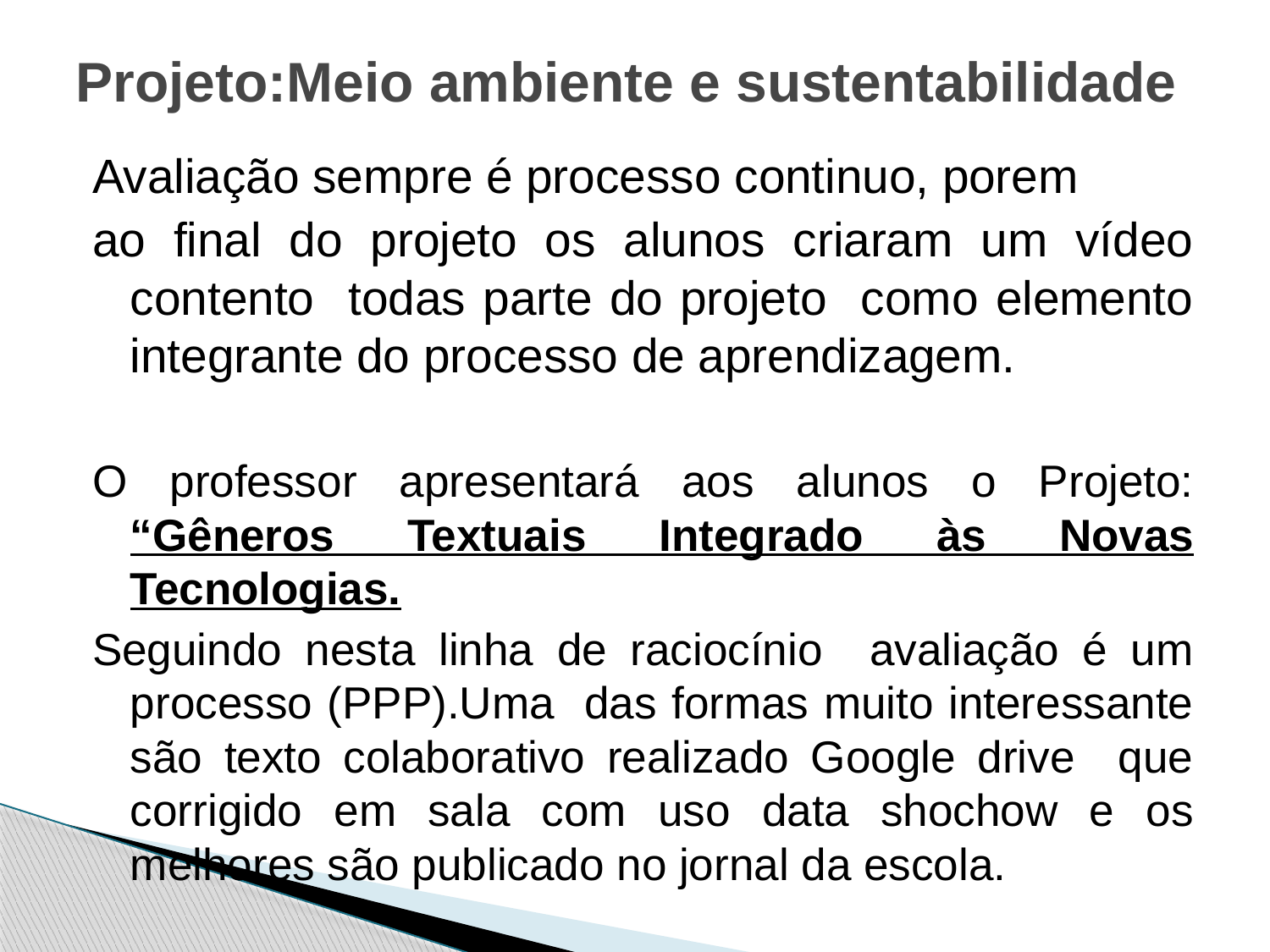

# Projeto:Meio ambiente e sustentabilidade
Avaliação sempre é processo continuo, porem
ao final do projeto os alunos criaram um vídeo contento  todas parte do projeto  como elemento integrante do processo de aprendizagem.

O professor apresentará aos alunos o Projeto: “Gêneros Textuais Integrado às Novas Tecnologias.
Seguindo nesta linha de raciocínio  avaliação é um processo (PPP).Uma  das formas muito interessante são texto colaborativo realizado Google drive  que corrigido em sala com uso data shochow e os melhores são publicado no jornal da escola.